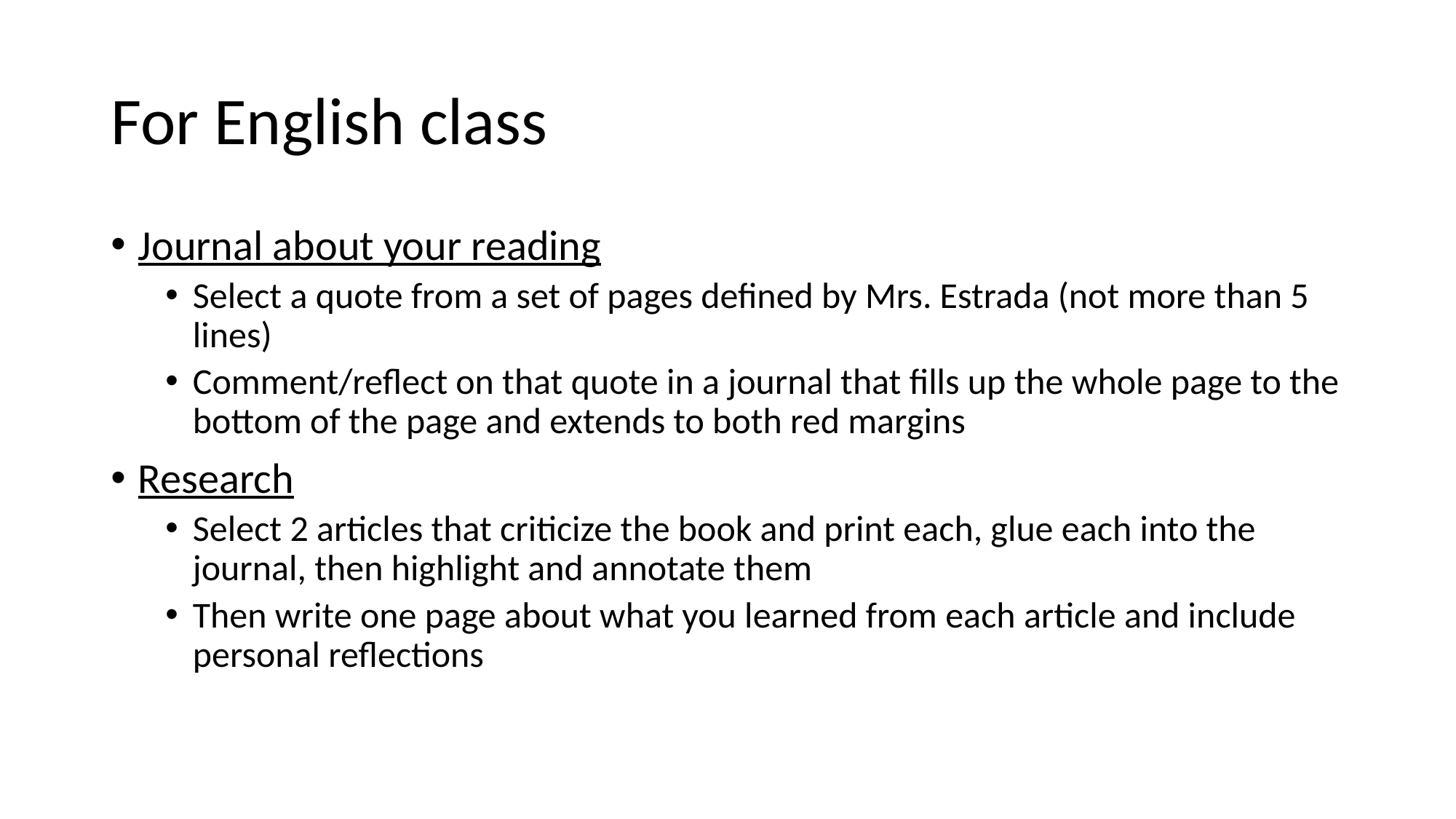

# For English class
Journal about your reading
Select a quote from a set of pages defined by Mrs. Estrada (not more than 5 lines)
Comment/reflect on that quote in a journal that fills up the whole page to the bottom of the page and extends to both red margins
Research
Select 2 articles that criticize the book and print each, glue each into the journal, then highlight and annotate them
Then write one page about what you learned from each article and include personal reflections